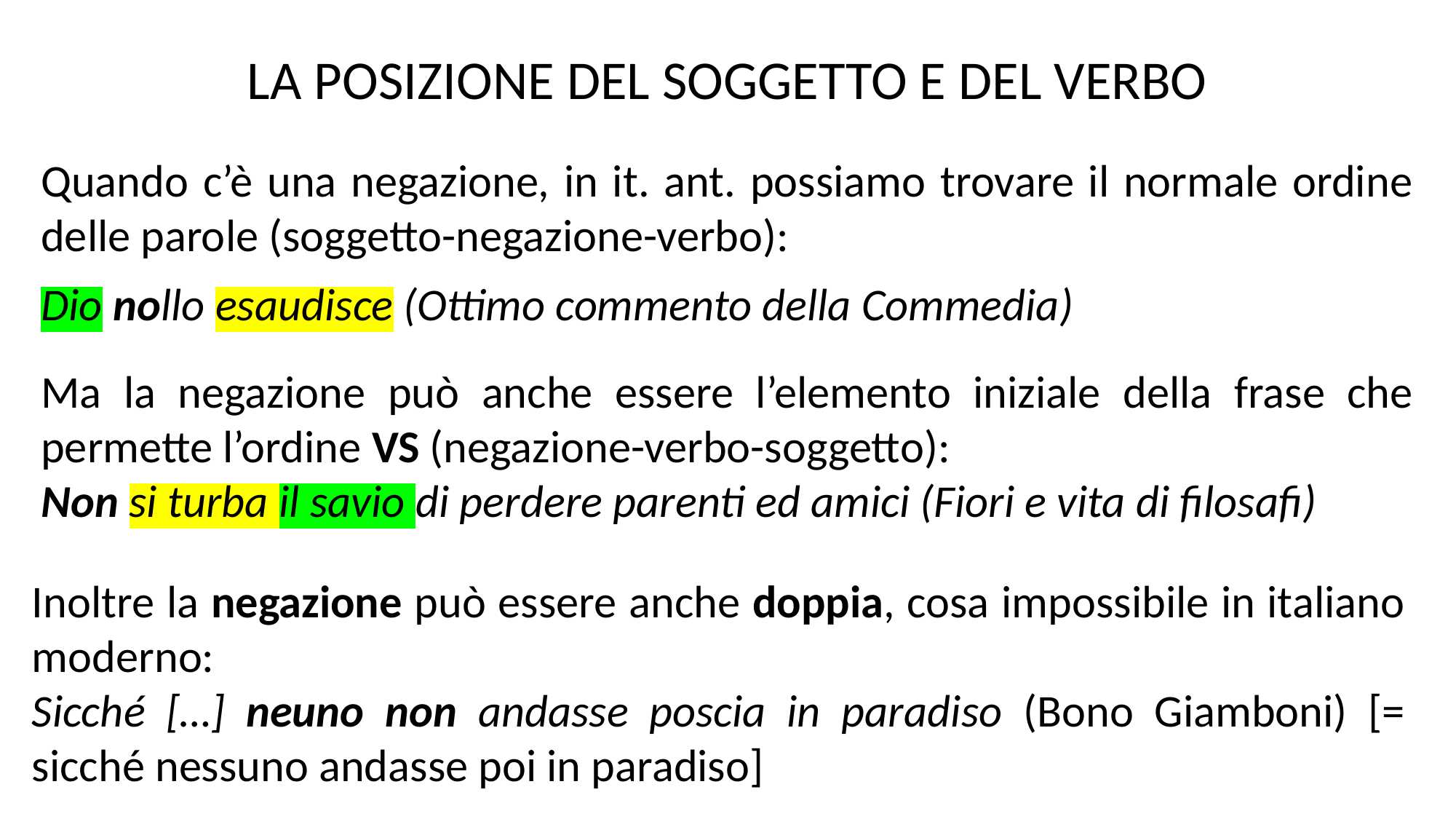

LA POSIZIONE DEL SOGGETTO E DEL VERBO
Quando c’è una negazione, in it. ant. possiamo trovare il normale ordine delle parole (soggetto-negazione-verbo):

Dio nollo esaudisce (Ottimo commento della Commedia)

Ma la negazione può anche essere l’elemento iniziale della frase che permette l’ordine VS (negazione-verbo-soggetto):
Non si turba il savio di perdere parenti ed amici (Fiori e vita di filosafi)
Inoltre la negazione può essere anche doppia, cosa impossibile in italiano moderno:
Sicché […] neuno non andasse poscia in paradiso (Bono Giamboni) [= sicché nessuno andasse poi in paradiso]